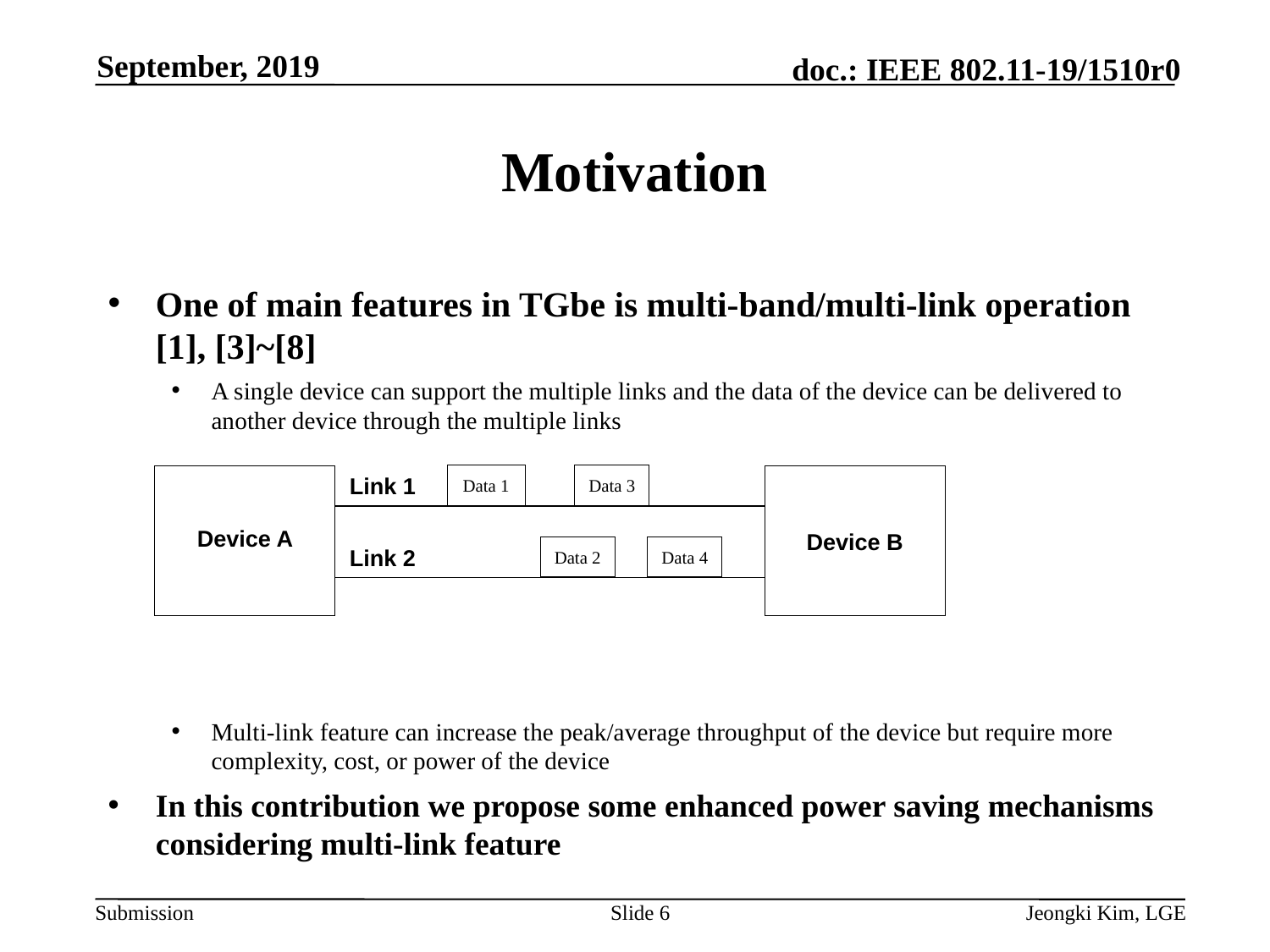

September, 2019
# Motivation
One of main features in TGbe is multi-band/multi-link operation [1], [3]~[8]
A single device can support the multiple links and the data of the device can be delivered to another device through the multiple links

Multi-link feature can increase the peak/average throughput of the device but require more complexity, cost, or power of the device
In this contribution we propose some enhanced power saving mechanisms considering multi-link feature
Link 1
Data 1
Data 3

Device A
Device B
Link 2
Data 2
Data 4
Slide 6
Jeongki Kim, LGE